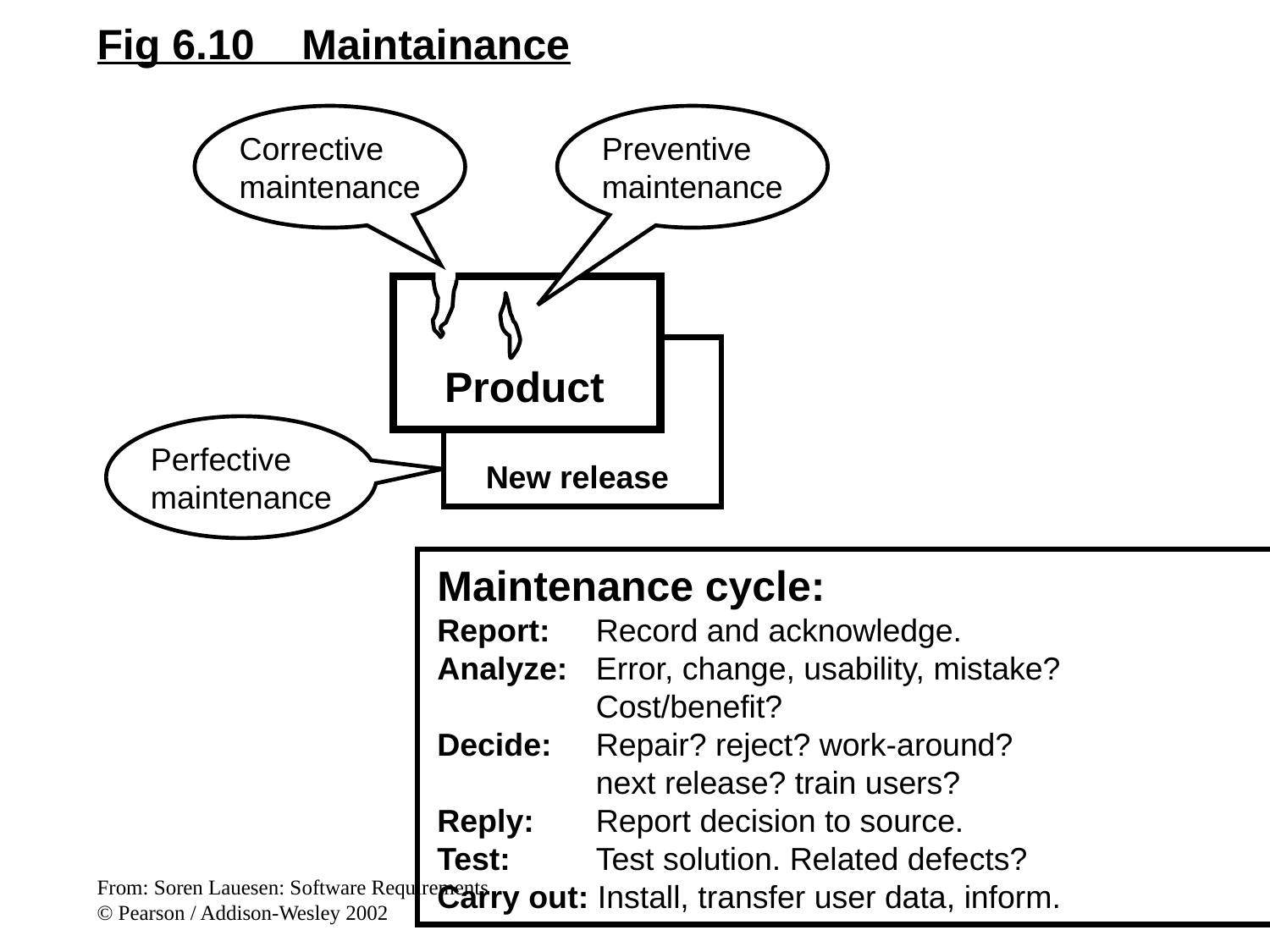

Fig 6.10    Maintainance
Corrective
maintenance
Preventive
maintenance

Product
Perfective
maintenance
New release
Maintenance cycle:
Report: 	Record and acknowledge.
Analyze: 	Error, change, usability, mistake?
	Cost/benefit?
Decide: 	Repair? reject? work-around?
	next release? train users?
Reply: 	Report decision to source.
Test: 	Test solution. Related defects?
Carry out: Install, transfer user data, inform.
From: Soren Lauesen: Software Requirements
© Pearson / Addison-Wesley 2002